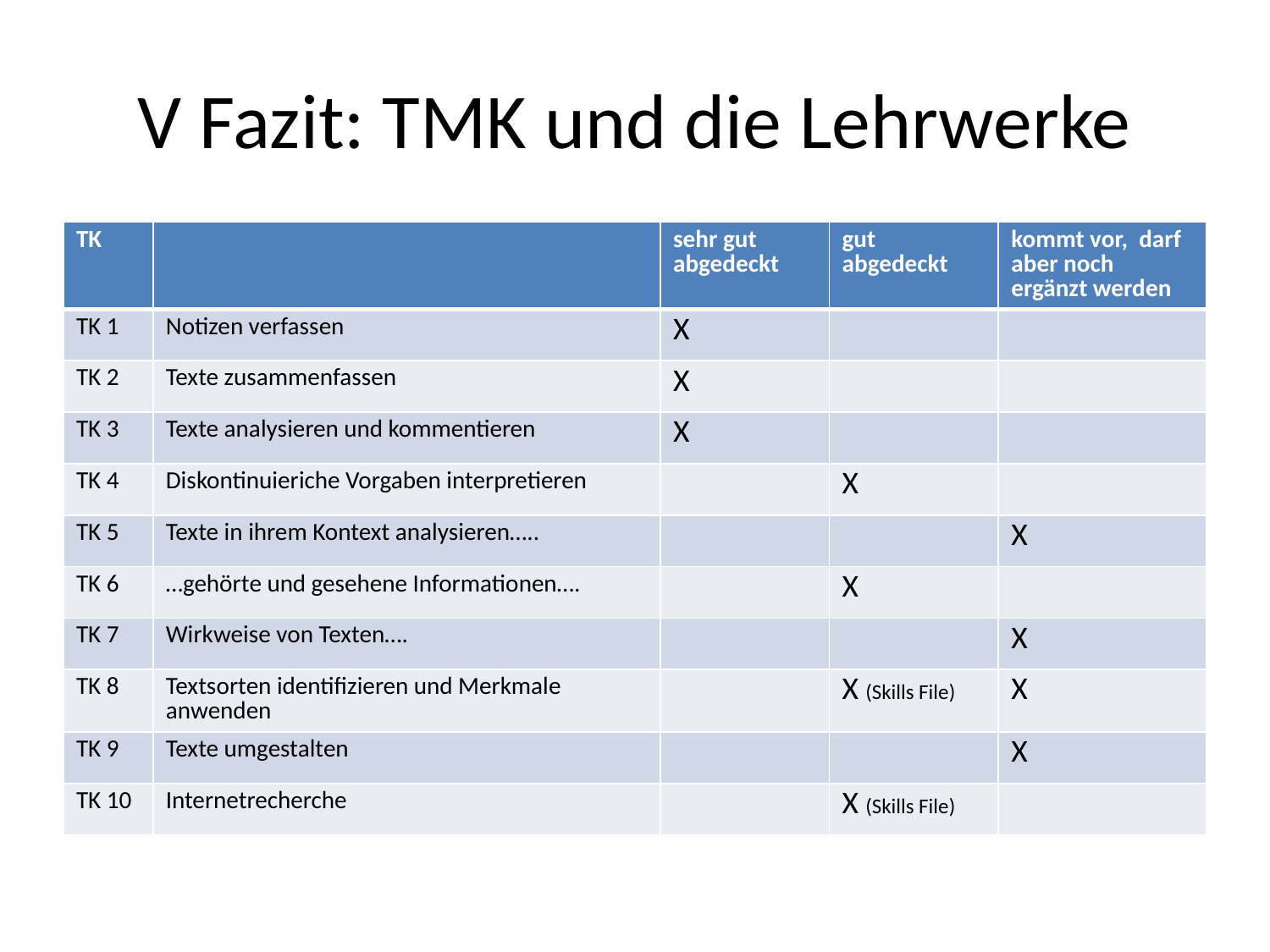

# V Fazit: TMK und die Lehrwerke
| TK |  | sehr gut abgedeckt | gut abgedeckt | kommt vor, darf aber noch ergänzt werden |
| --- | --- | --- | --- | --- |
| TK 1 | Notizen verfassen | X |  |  |
| TK 2 | Texte zusammenfassen | X |  |  |
| TK 3 | Texte analysieren und kommentieren | X |  |  |
| TK 4 | Diskontinuieriche Vorgaben interpretieren |  | X |  |
| TK 5 | Texte in ihrem Kontext analysieren….. |  |  | X |
| TK 6 | …gehörte und gesehene Informationen…. |  | X |  |
| TK 7 | Wirkweise von Texten…. |  |  | X |
| TK 8 | Textsorten identifizieren und Merkmale anwenden |  | X (Skills File) | X |
| TK 9 | Texte umgestalten |  |  | X |
| TK 10 | Internetrecherche |  | X (Skills File) |  |